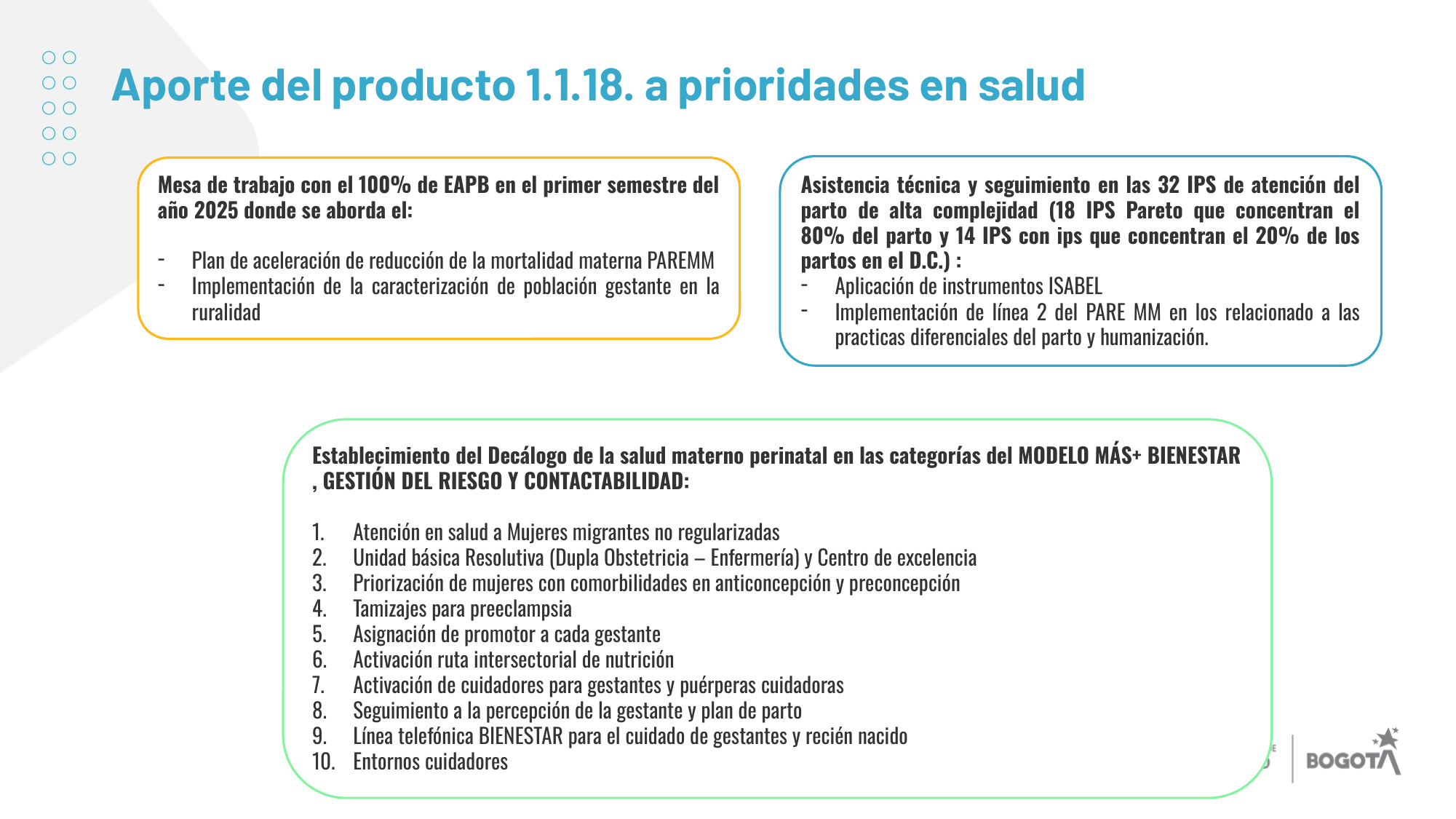

# Aporte del producto 1.1.18. a prioridades en salud
Asistencia técnica y seguimiento en las 32 IPS de atención del parto de alta complejidad (18 IPS Pareto que concentran el 80% del parto y 14 IPS con ips que concentran el 20% de los partos en el D.C.) :
Aplicación de instrumentos ISABEL
Implementación de línea 2 del PARE MM en los relacionado a las practicas diferenciales del parto y humanización.
Mesa de trabajo con el 100% de EAPB en el primer semestre del año 2025 donde se aborda el:

Plan de aceleración de reducción de la mortalidad materna PAREMM
Implementación de la caracterización de población gestante en la ruralidad
Establecimiento del Decálogo de la salud materno perinatal en las categorías del MODELO MÁS+ BIENESTAR , GESTIÓN DEL RIESGO Y CONTACTABILIDAD:

Atención en salud a Mujeres migrantes no regularizadas
Unidad básica Resolutiva (Dupla Obstetricia – Enfermería) y Centro de excelencia
Priorización de mujeres con comorbilidades en anticoncepción y preconcepción
Tamizajes para preeclampsia
Asignación de promotor a cada gestante
Activación ruta intersectorial de nutrición
Activación de cuidadores para gestantes y puérperas cuidadoras
Seguimiento a la percepción de la gestante y plan de parto
Línea telefónica BIENESTAR para el cuidado de gestantes y recién nacido
Entornos cuidadores